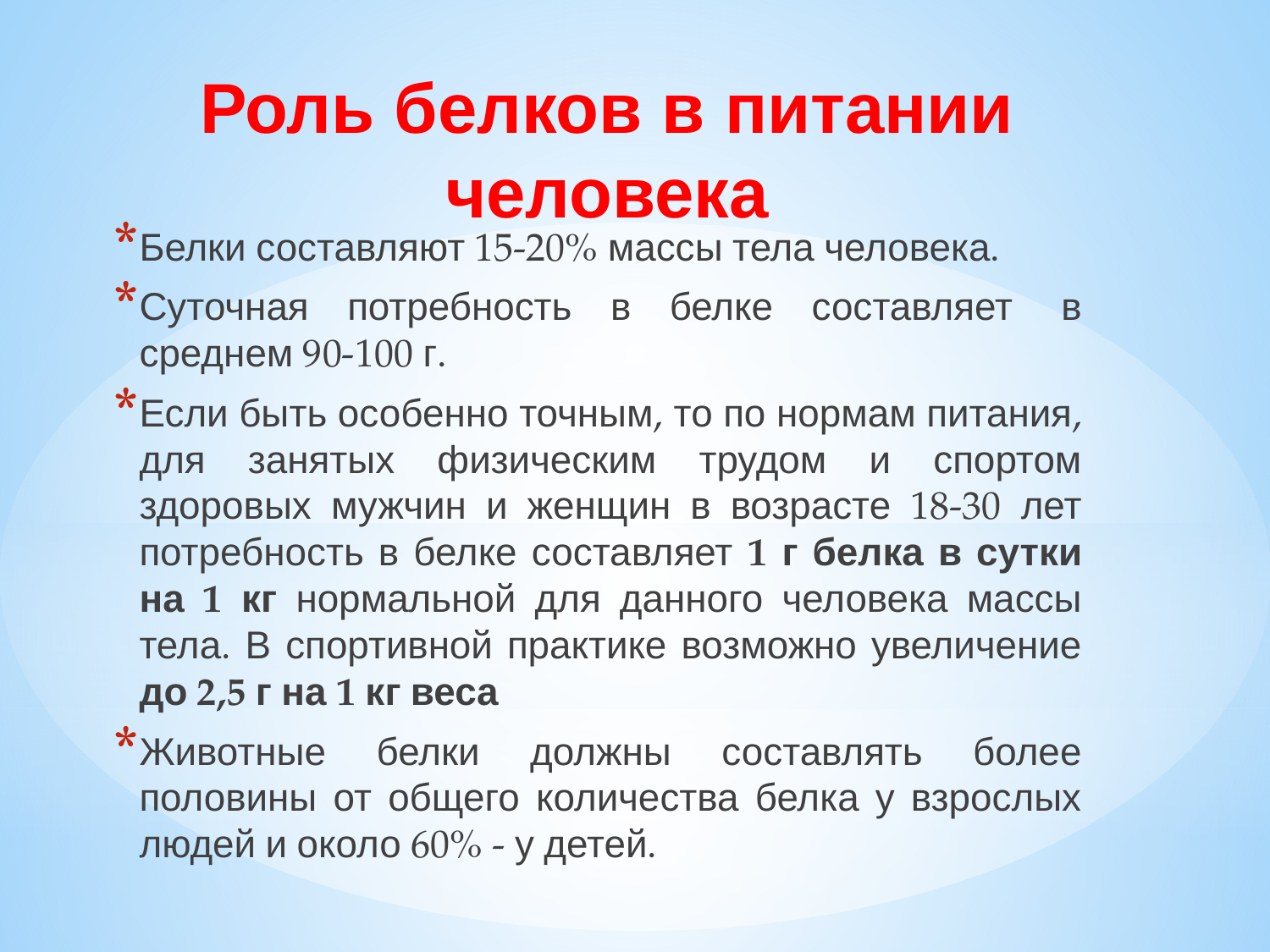

# Роль белков в питании человека
Белки составляют 15-20% массы тела человека.
Суточная потребность в белке составляет  в среднем 90-100 г.
Если быть особенно точным, то по нормам питания, для занятых физическим трудом и спортом здоровых мужчин и женщин в возрасте 18-30 лет потребность в белке составляет 1 г белка в сутки на 1 кг нормальной для данного человека массы тела. В спортивной практике возможно увеличение до 2,5 г на 1 кг веса
Животные белки должны составлять более половины от общего количества белка у взрослых людей и около 60% - у детей.